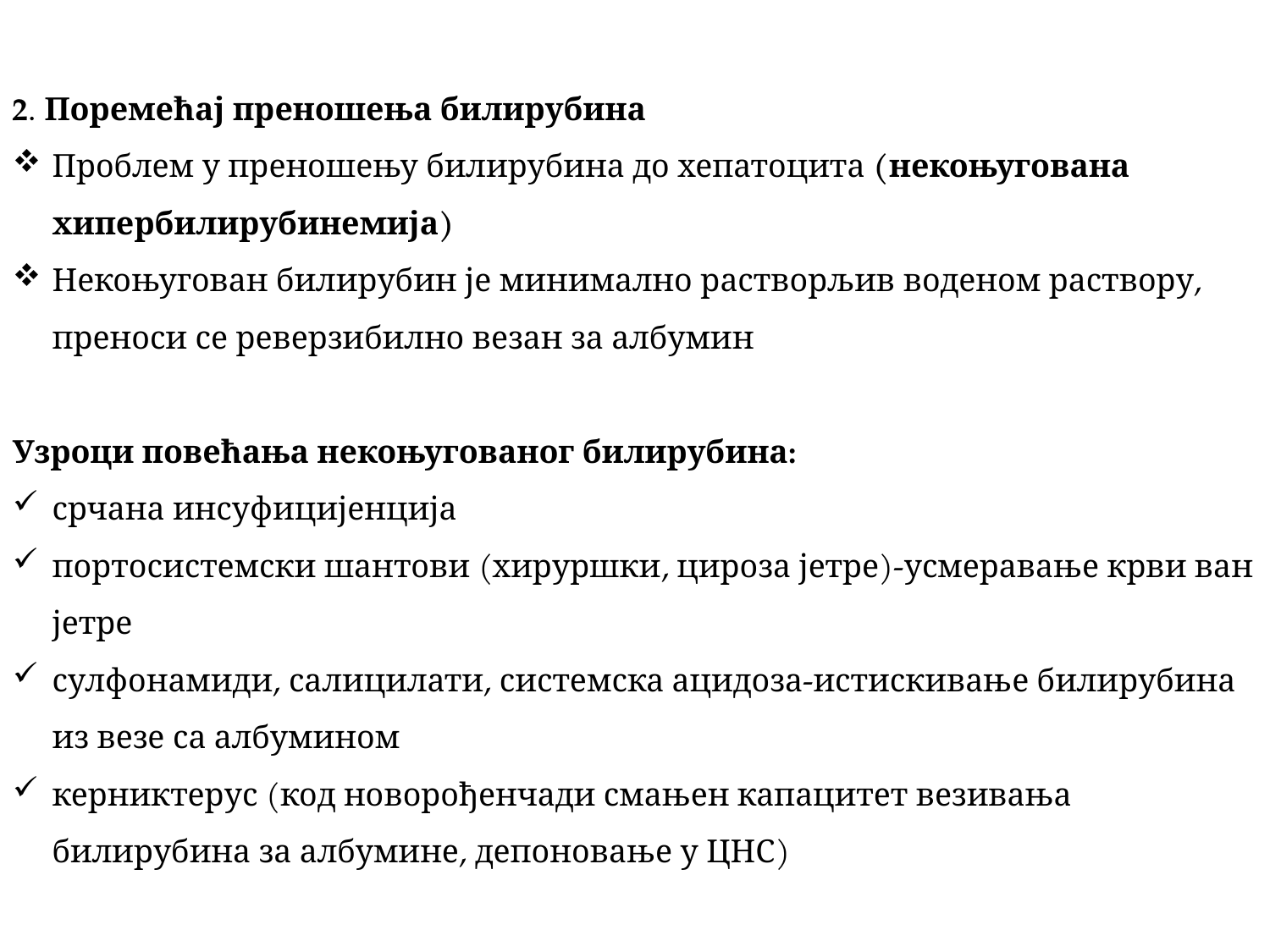

2. Поремећај преношења билирубина
Проблем у преношењу билирубина до хепатоцита (некоњугована хипербилирубинемија)
Некоњугован билирубин је минимално растворљив воденом раствору, преноси се реверзибилно везан за албумин

Узроци повећања некоњугованог билирубина:
срчана инсуфицијенција
портосистемски шантови (хируршки, цироза јетре)-усмеравање крви ван јетре
сулфонамиди, салицилати, системска ацидоза-истискивање билирубина из везе са албумином
керниктерус (код новорођенчади смањен капацитет везивања билирубина за албумине, депоновање у ЦНС)